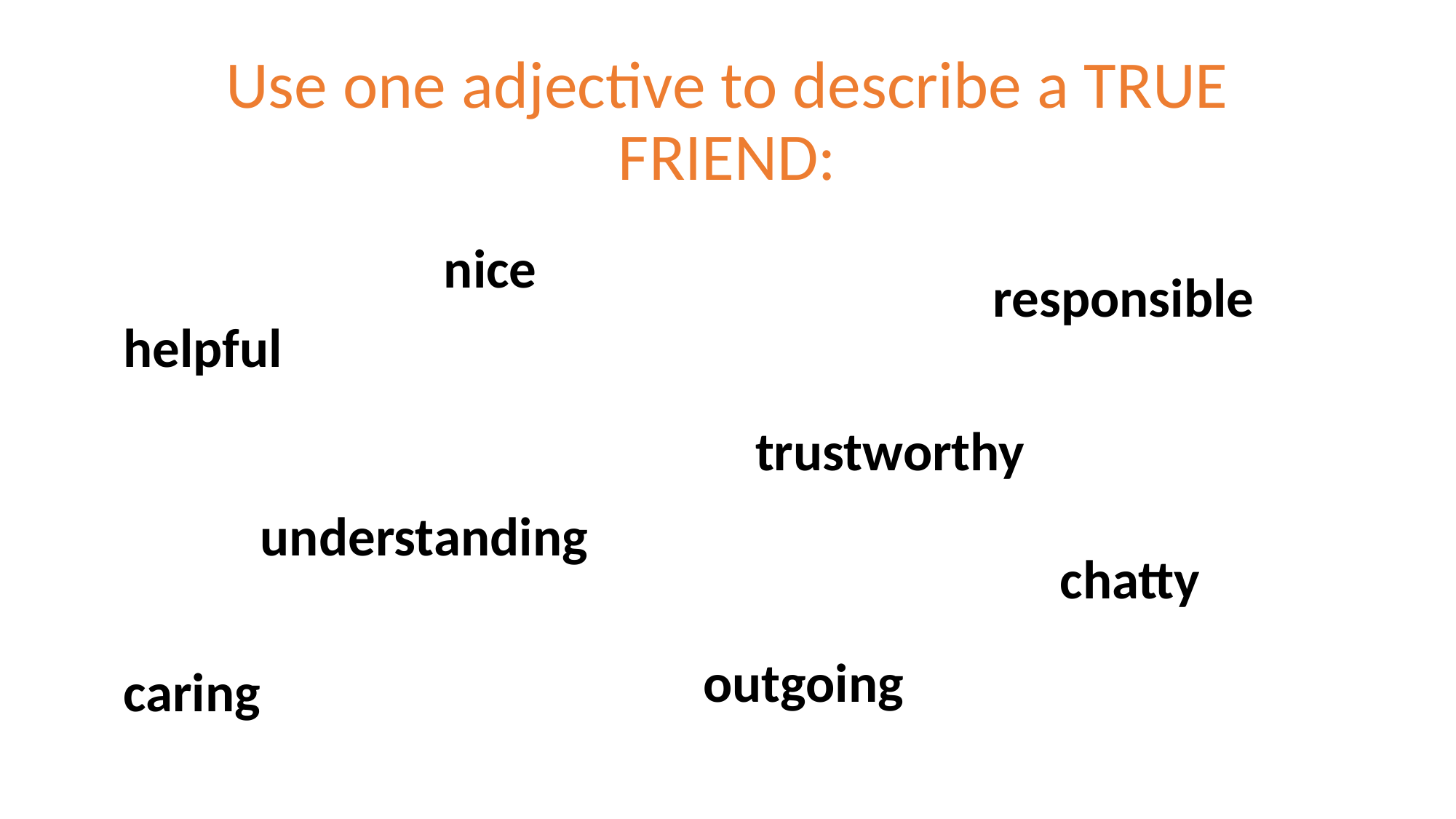

# Use one adjective to describe a TRUE FRIEND:
nice
responsible
helpful
trustworthy
understanding
chatty
outgoing
caring